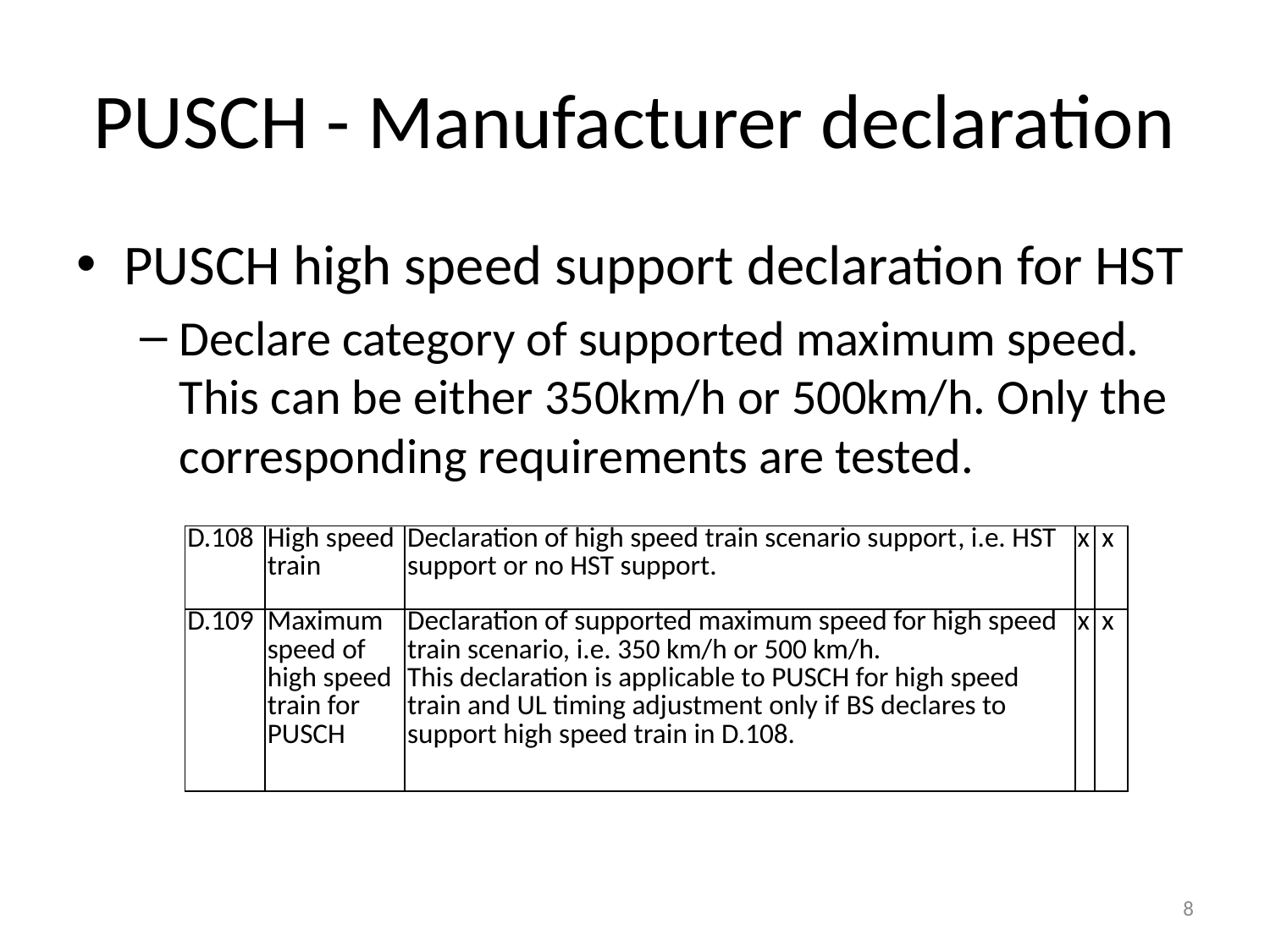

# PUSCH - Manufacturer declaration
PUSCH high speed support declaration for HST
Declare category of supported maximum speed. This can be either 350km/h or 500km/h. Only the corresponding requirements are tested.

| D.108 | High speed train | Declaration of high speed train scenario support, i.e. HST support or no HST support. | x | x |
| --- | --- | --- | --- | --- |
| D.109 | Maximum speed of high speed train for PUSCH | Declaration of supported maximum speed for high speed train scenario, i.e. 350 km/h or 500 km/h. This declaration is applicable to PUSCH for high speed train and UL timing adjustment only if BS declares to support high speed train in D.108. | x | x |
8